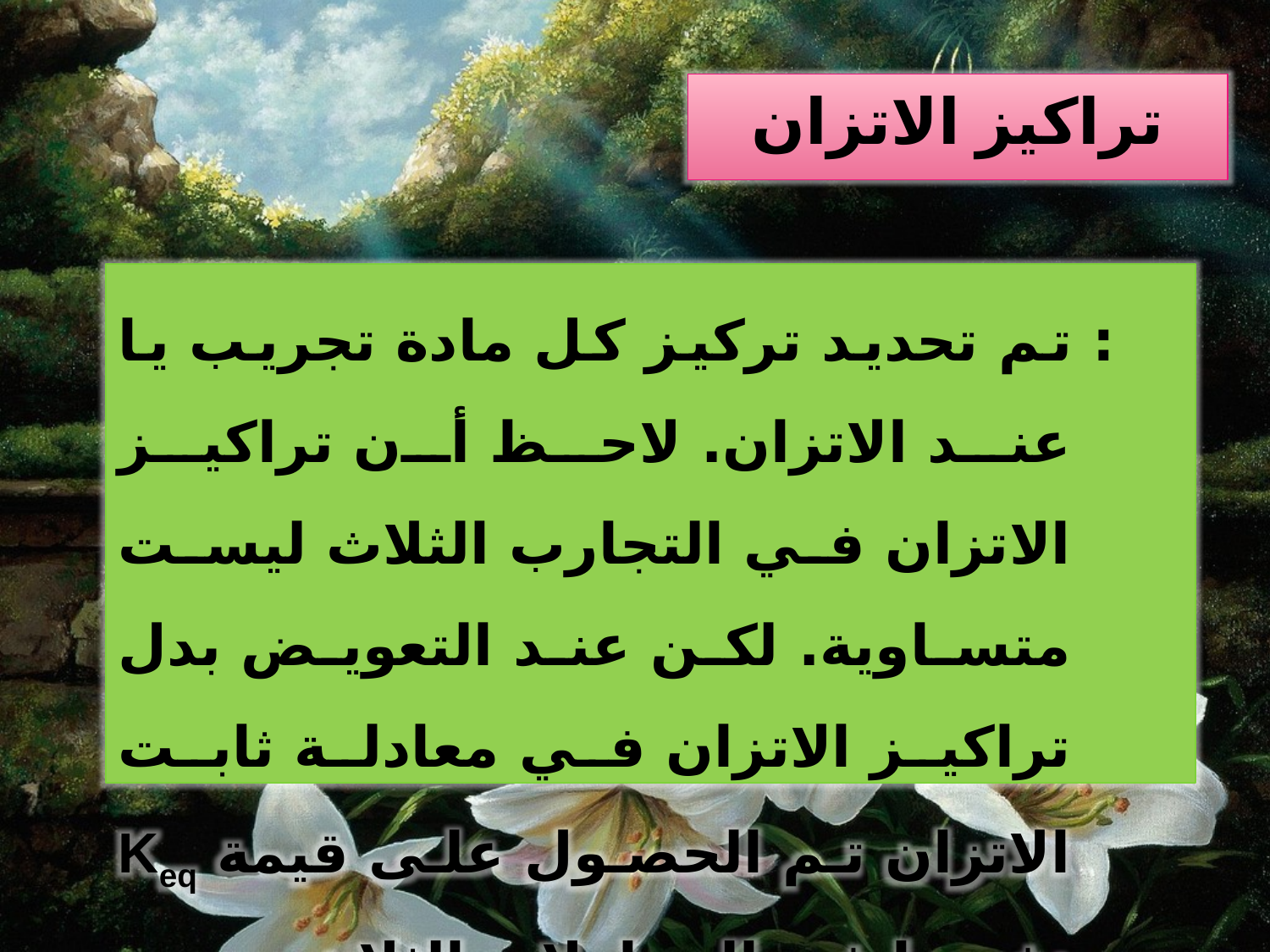

تراكيز الاتزان
   : تم تحديد تركيز كل مادة تجريب يا عند الاتزان. لاحظ أن تراكيز الاتزان في التجارب الثلاث ليست متساوية. لكن عند التعويض بدل تراكيز الاتزان في معادلة ثابت الاتزان تم الحصول على قيمة Keq نفسها في المحاولات الثلاث.